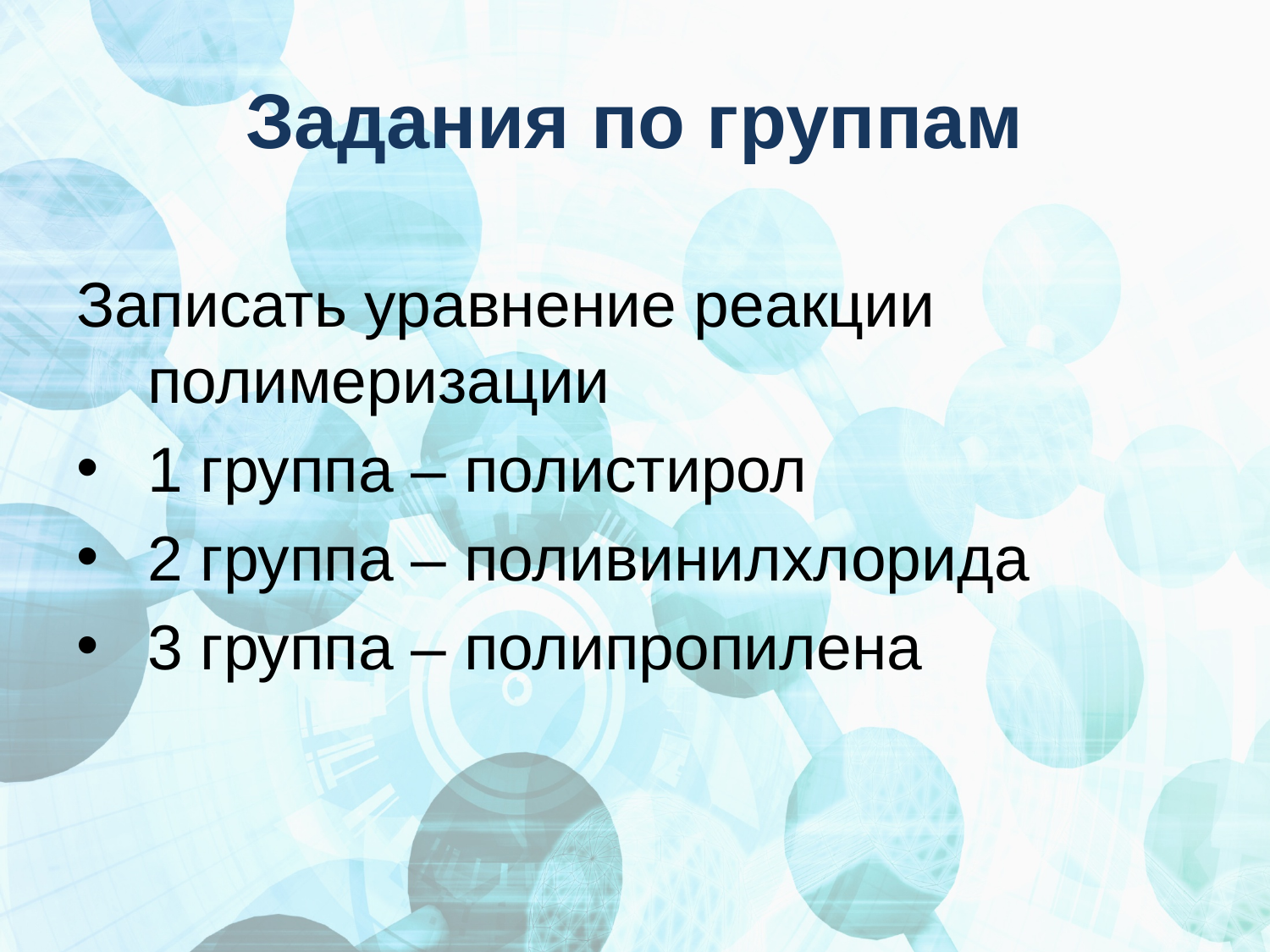

# Задания по группам

Записать уравнение реакции полимеризации
1 группа – полистирол
2 группа – поливинилхлорида
3 группа – полипропилена